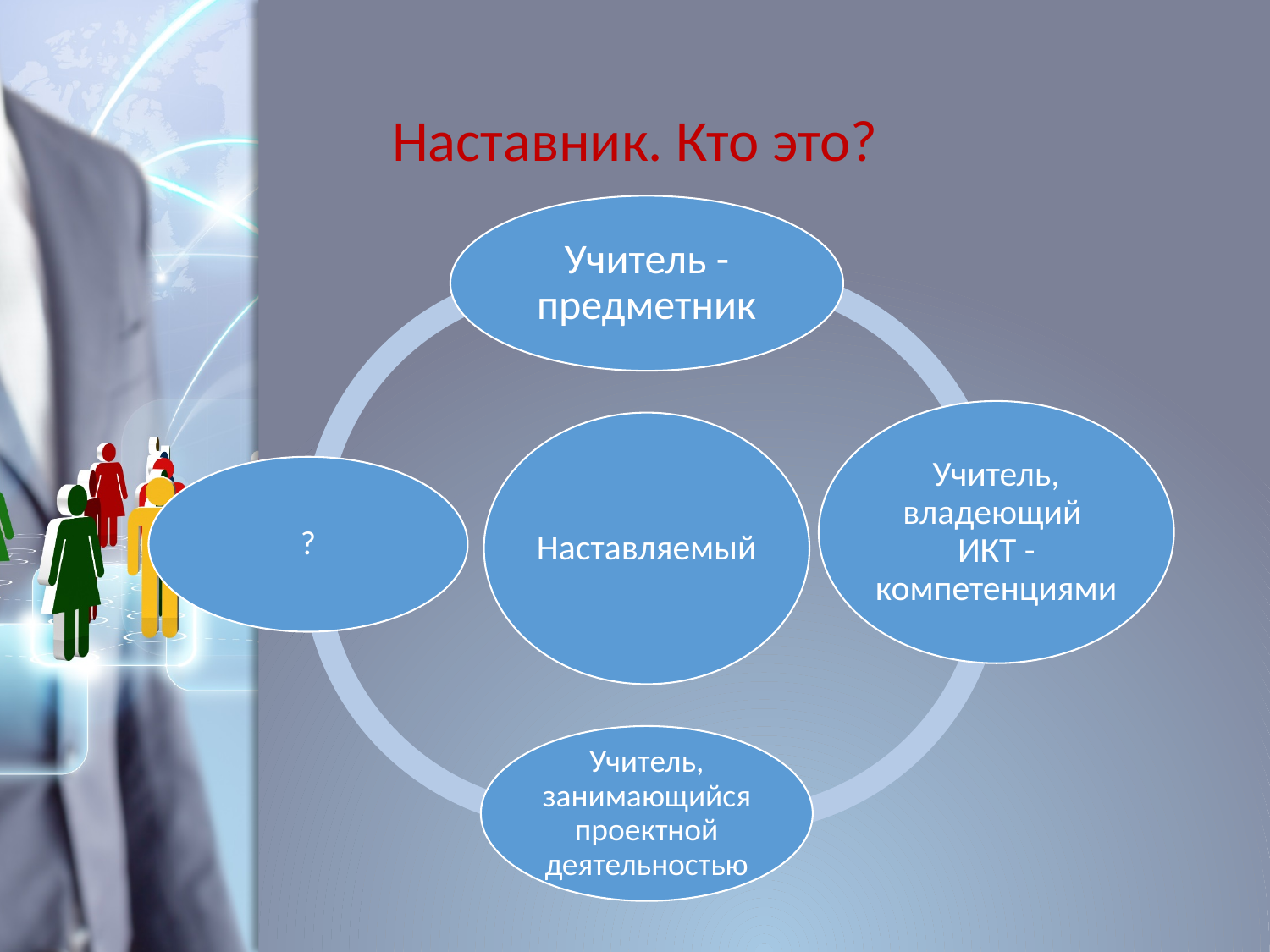

# Наставник. Кто это?
Наставляемый
Учитель - предметник
Учитель, владеющий  ИКТ -компетенциями
Учитель, занимающийся проектной деятельностью
?